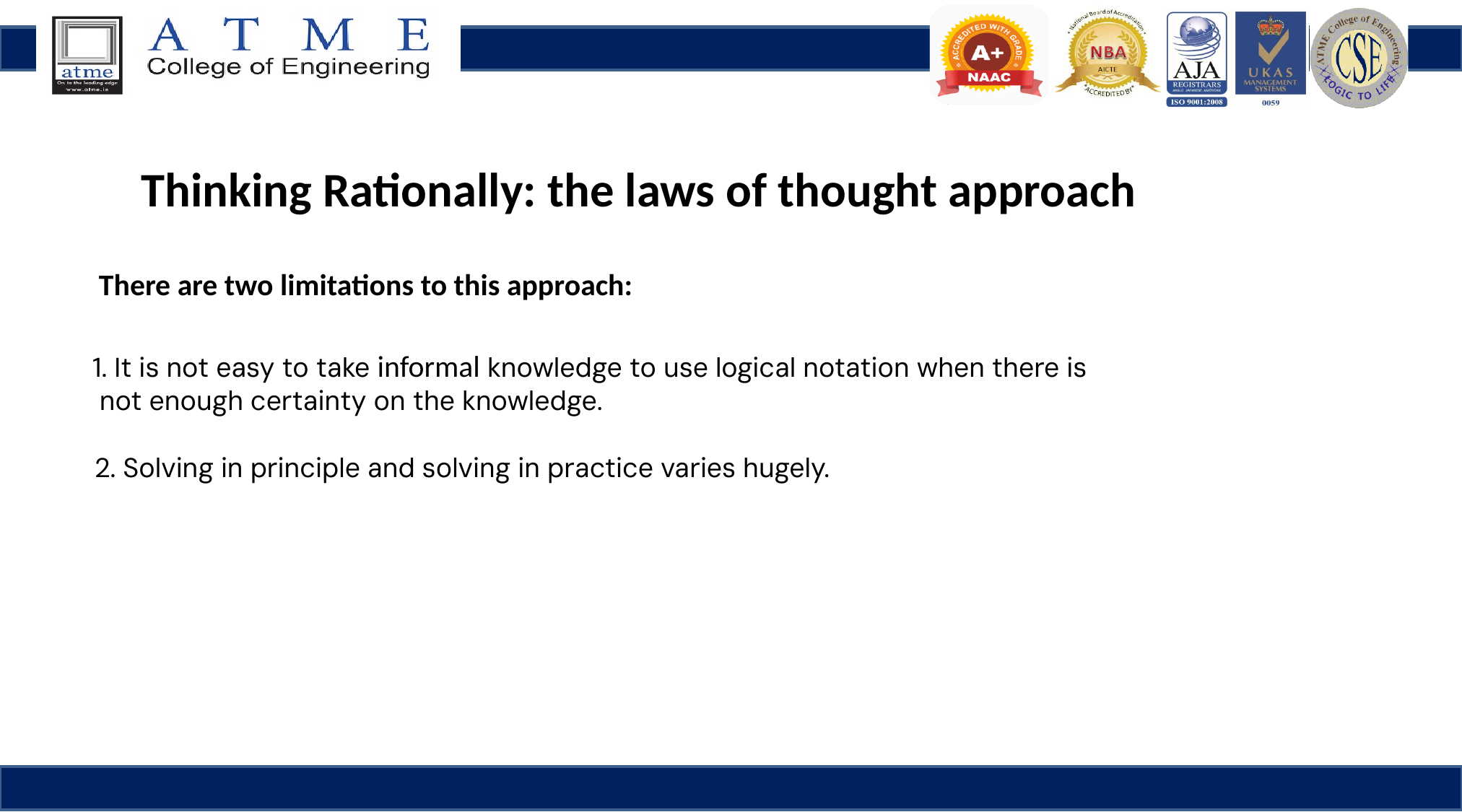

Thinking Rationally: the laws of thought approach
There are two limitations to this approach:
1. It is not easy to take informal knowledge to use logical notation when there is
 not enough certainty on the knowledge.

2. Solving in principle and solving in practice varies hugely.